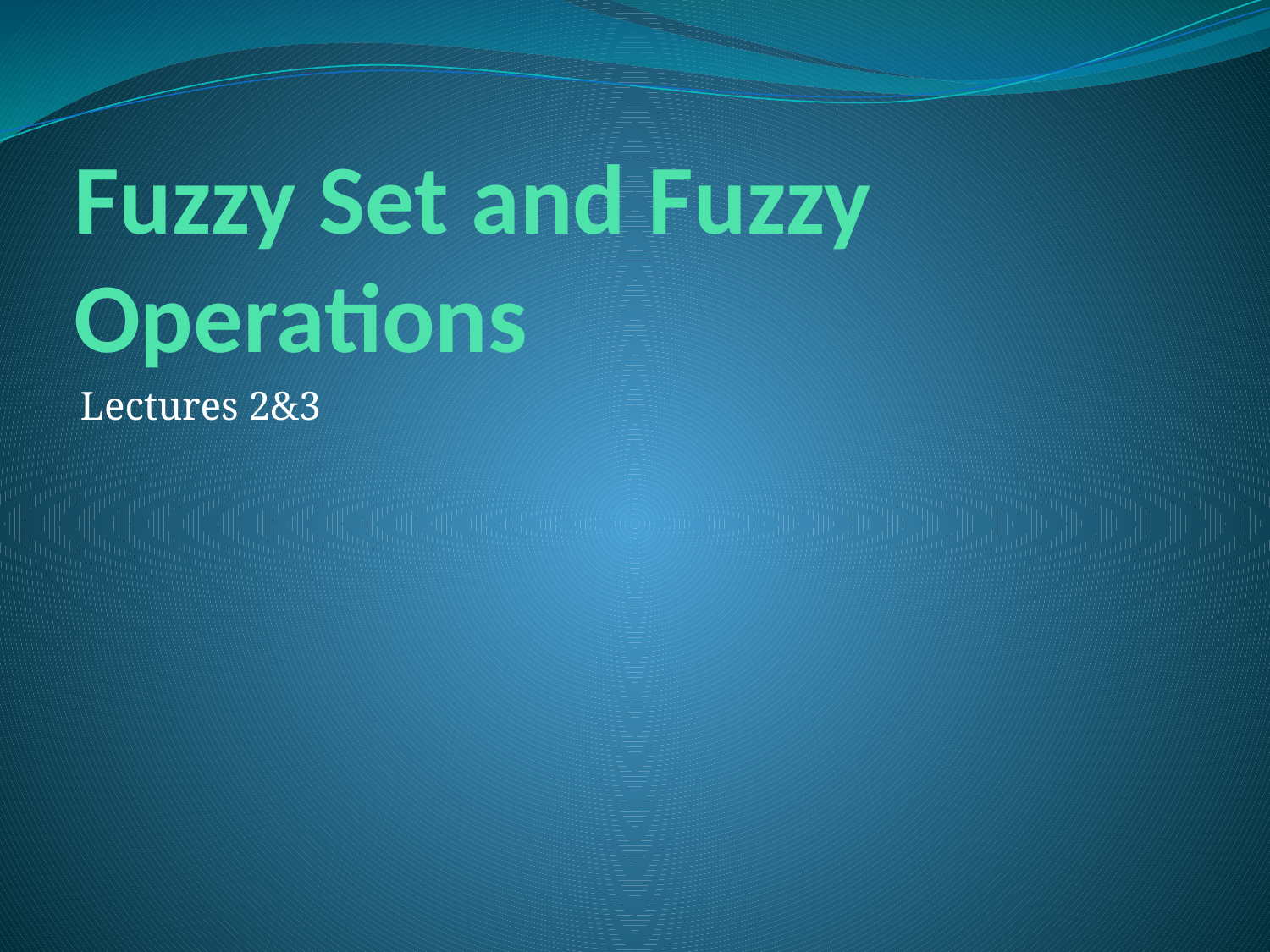

# Fuzzy Set and Fuzzy Operations
Lectures 2&3